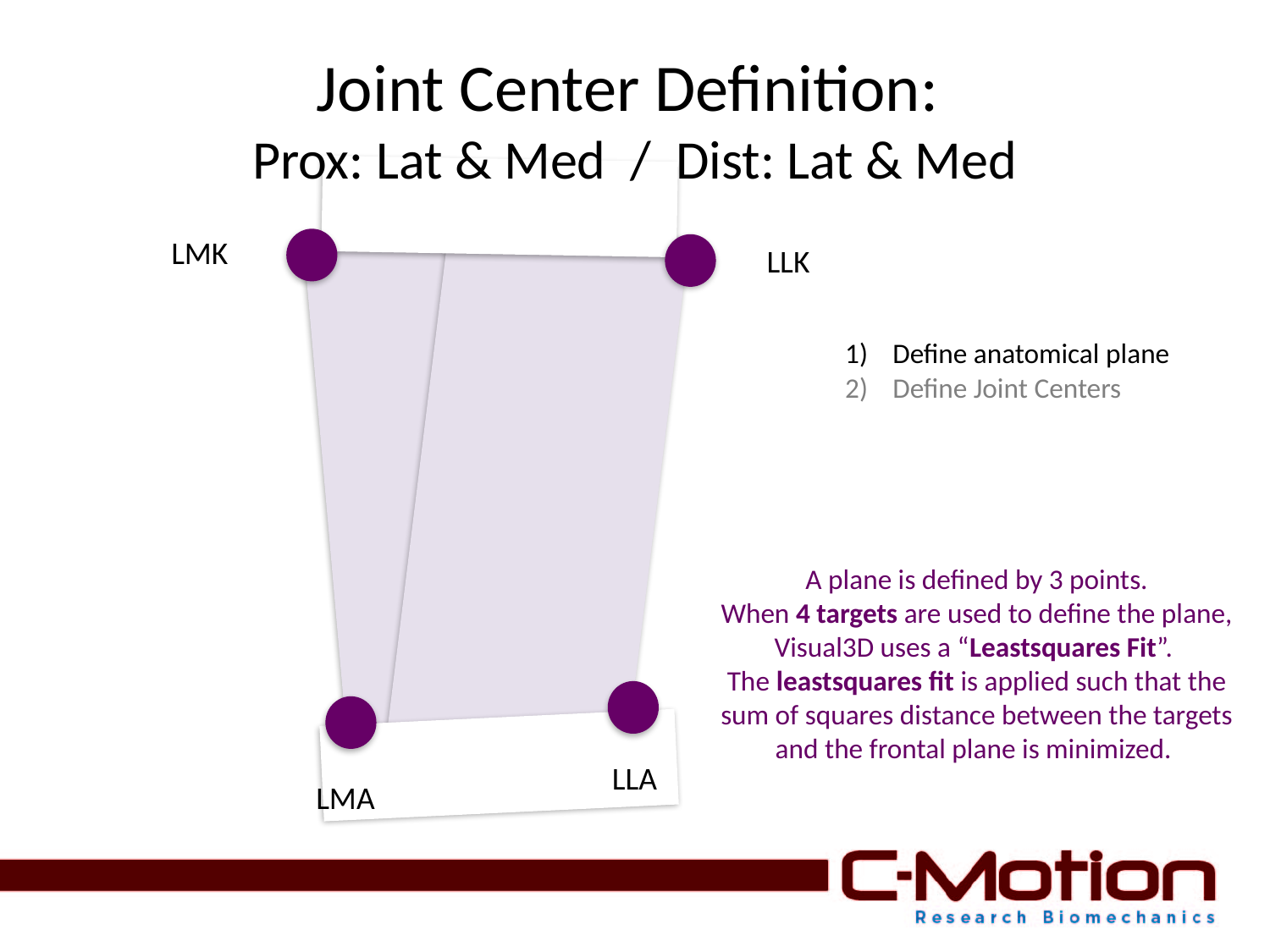

# Joint Center Definition: Prox: Lat & Med  /  Dist: Lat & Med

LMK

LLK

Define anatomical plane
Define Joint Centers
A plane is defined by 3 points.
When 4 targets are used to define the plane, Visual3D uses a “Leastsquares Fit”.
The leastsquares fit is applied such that the sum of squares distance between the targets and the frontal plane is minimized.

LLA
LMA